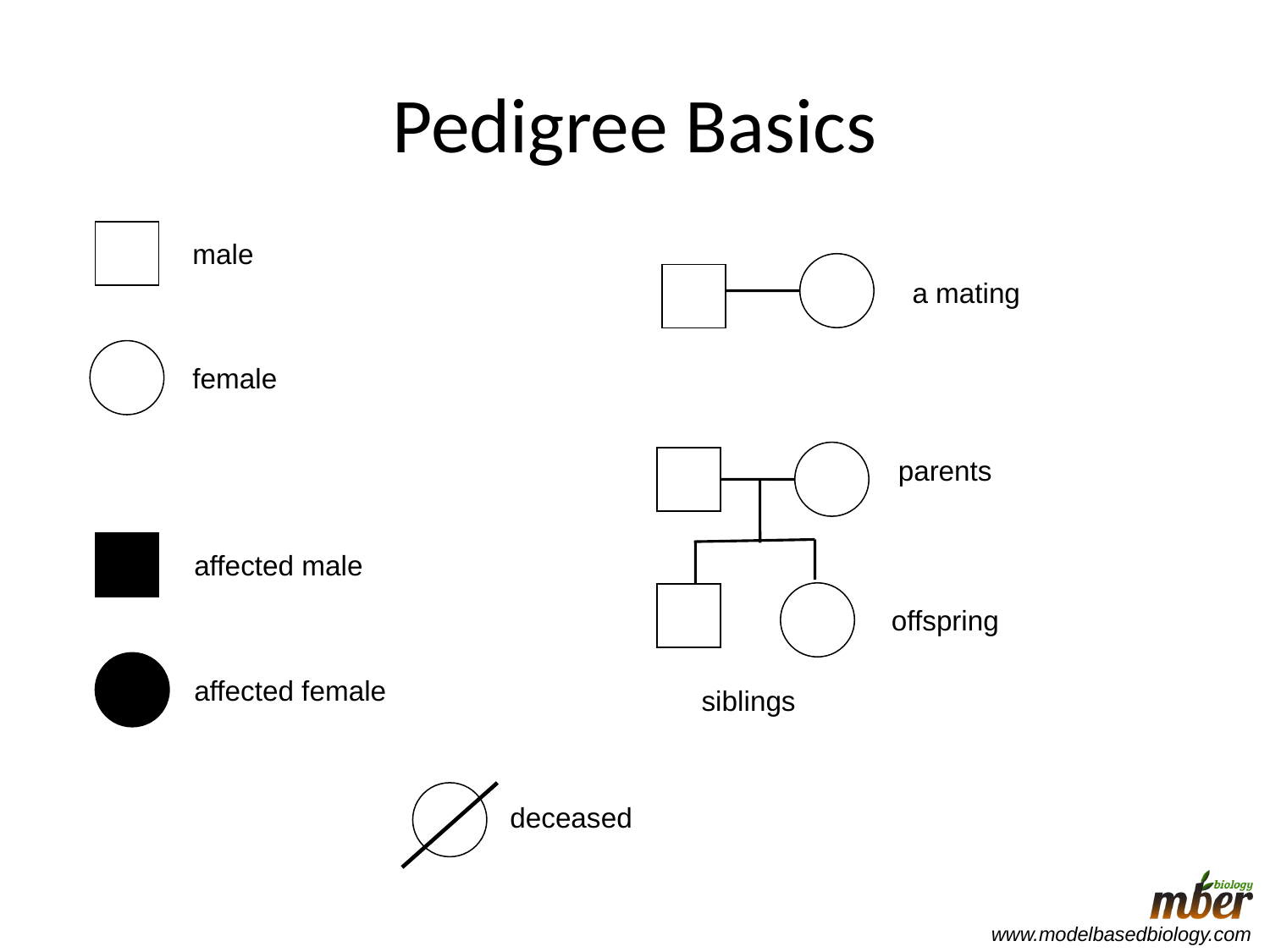

# Pedigree Basics

male

a mating

female

parents

affected male

offspring

affected female
siblings

deceased